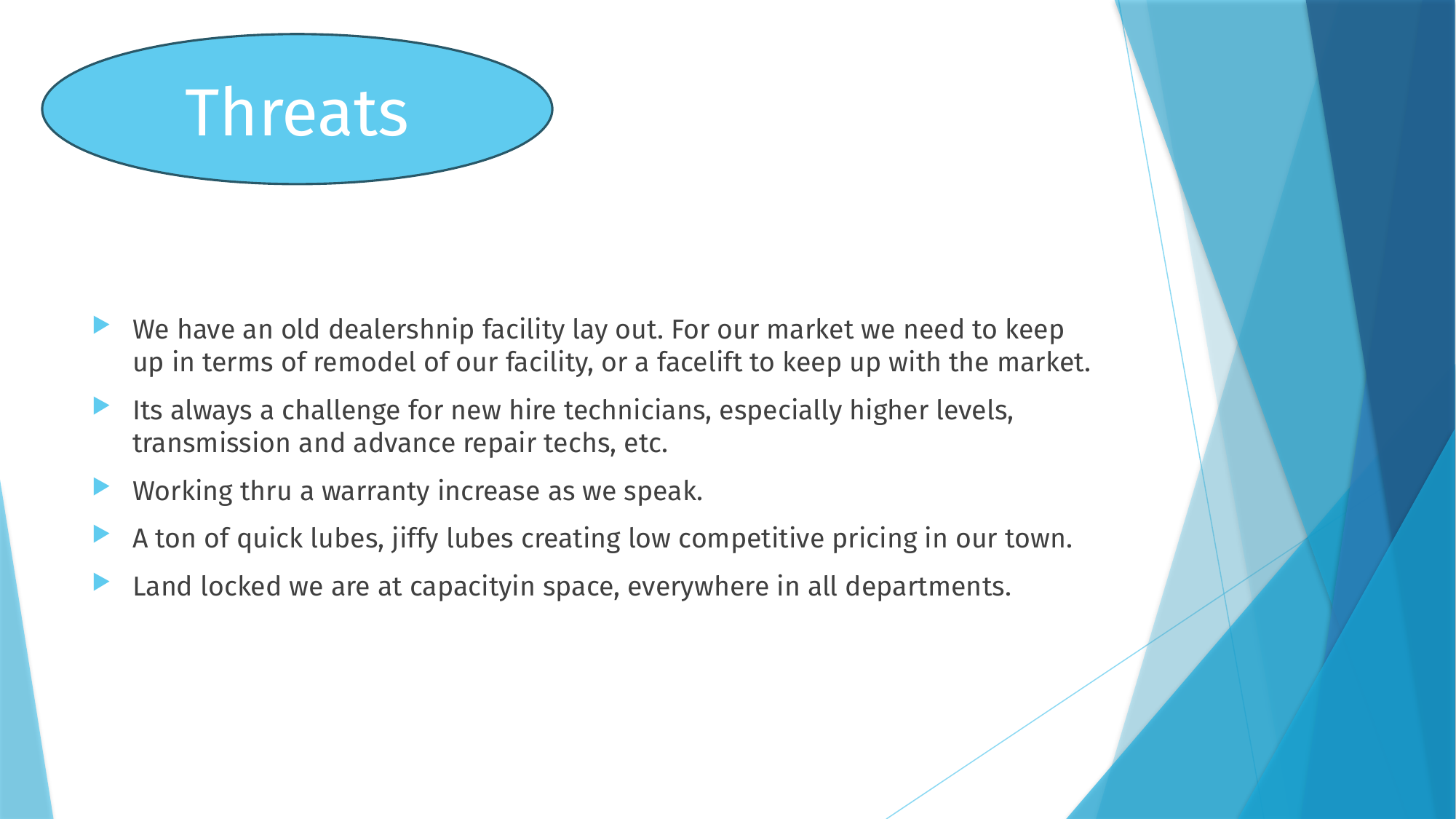

Threats

We have an old dealershnip facility lay out. For our market we need to keep up in terms of remodel of our facility, or a facelift to keep up with the market.
Its always a challenge for new hire technicians, especially higher levels, transmission and advance repair techs, etc.
Working thru a warranty increase as we speak.
A ton of quick lubes, jiffy lubes creating low competitive pricing in our town.
Land locked we are at capacityin space, everywhere in all departments.